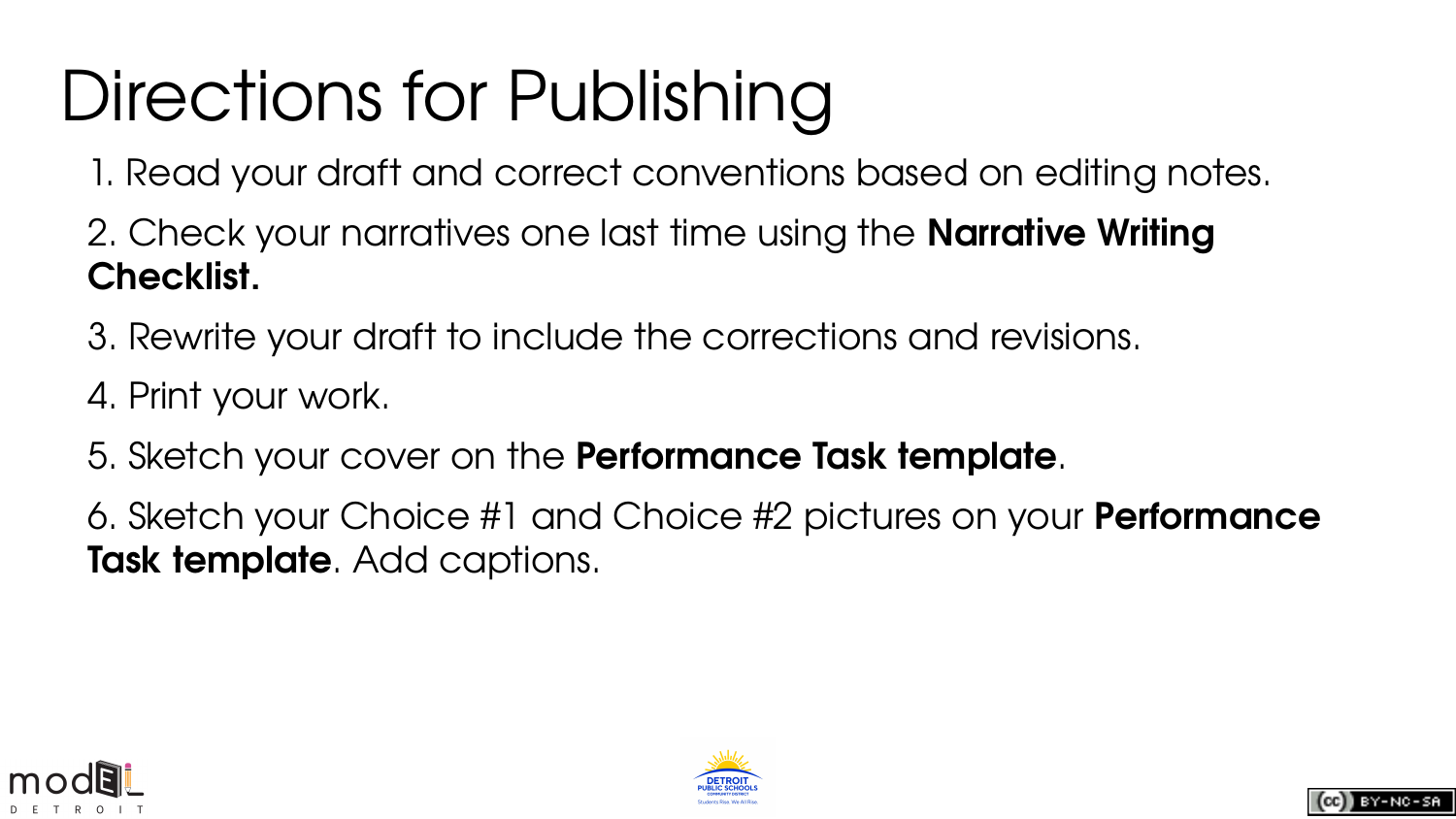

# Directions for Publishing
1. Read your draft and correct conventions based on editing notes.
2. Check your narratives one last time using the Narrative Writing   Checklist.
3. Rewrite your draft to include the corrections and revisions.
4. Print your work.
5. Sketch your cover on the Performance Task template.
6. Sketch your Choice #1 and Choice #2 pictures on your Performance Task template. Add captions.